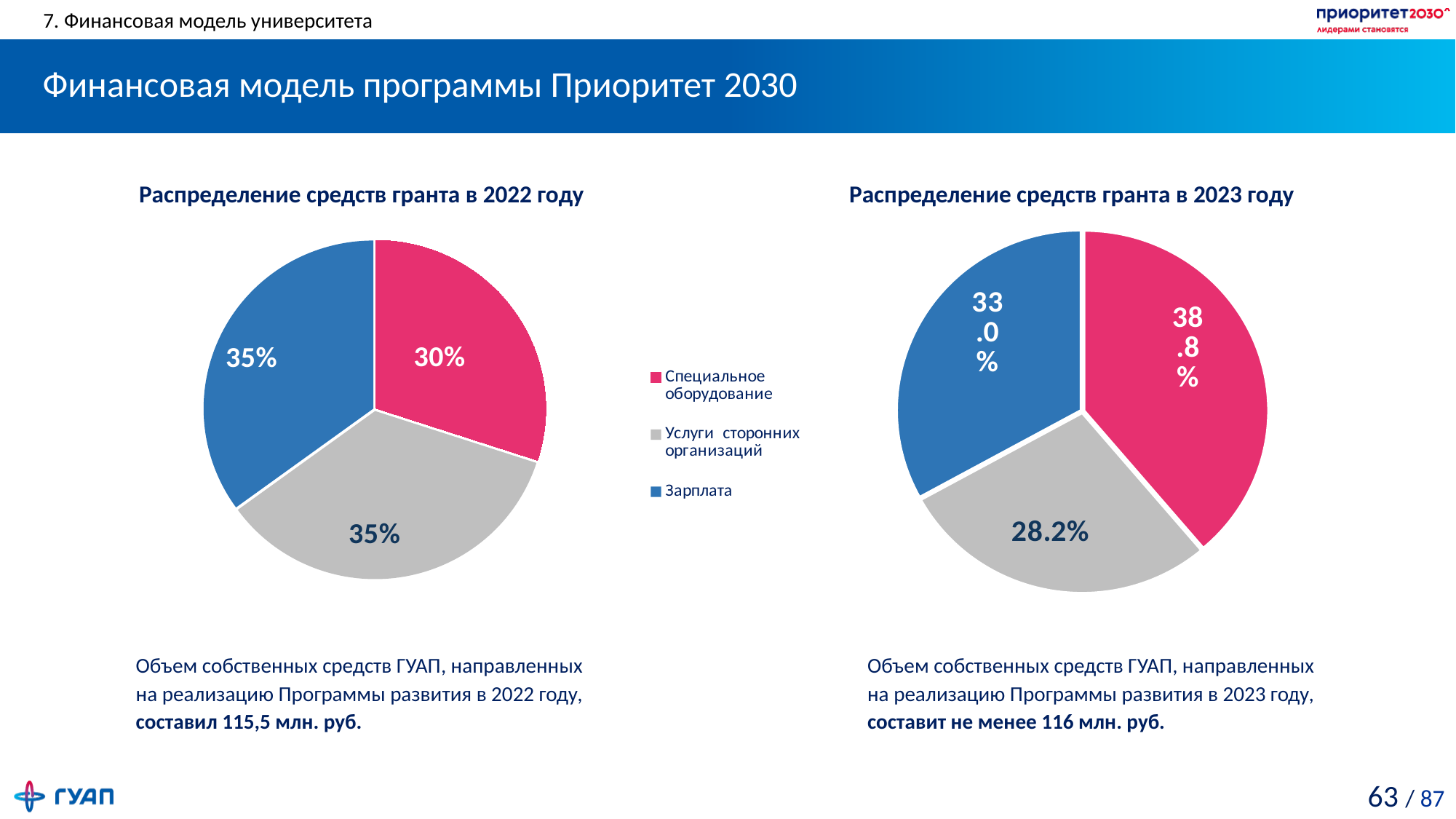

7. Финансовая модель университета
# Финансовая модель программы Приоритет 2030
Распределение средств гранта в 2023 году
Распределение средств гранта в 2022 году

### Chart

| Category | 2023 |
|---|---|
| Специальное оборудование | 38.8 |
| Услуги  сторонних организаций | 28.2 |
| Зарплата | 33.0 |

### Chart

| Category | 2022 |
|---|---|
| Специальное оборудование | 30.0 |
| Услуги  сторонних организаций | 35.0 |
| Зарплата | 35.0 |
Объем собственных средств ГУАП, направленных на реализацию Программы развития в 2023 году, составит не менее 116 млн. руб.
Объем собственных средств ГУАП, направленных на реализацию Программы развития в 2022 году, составил 115,5 млн. руб.